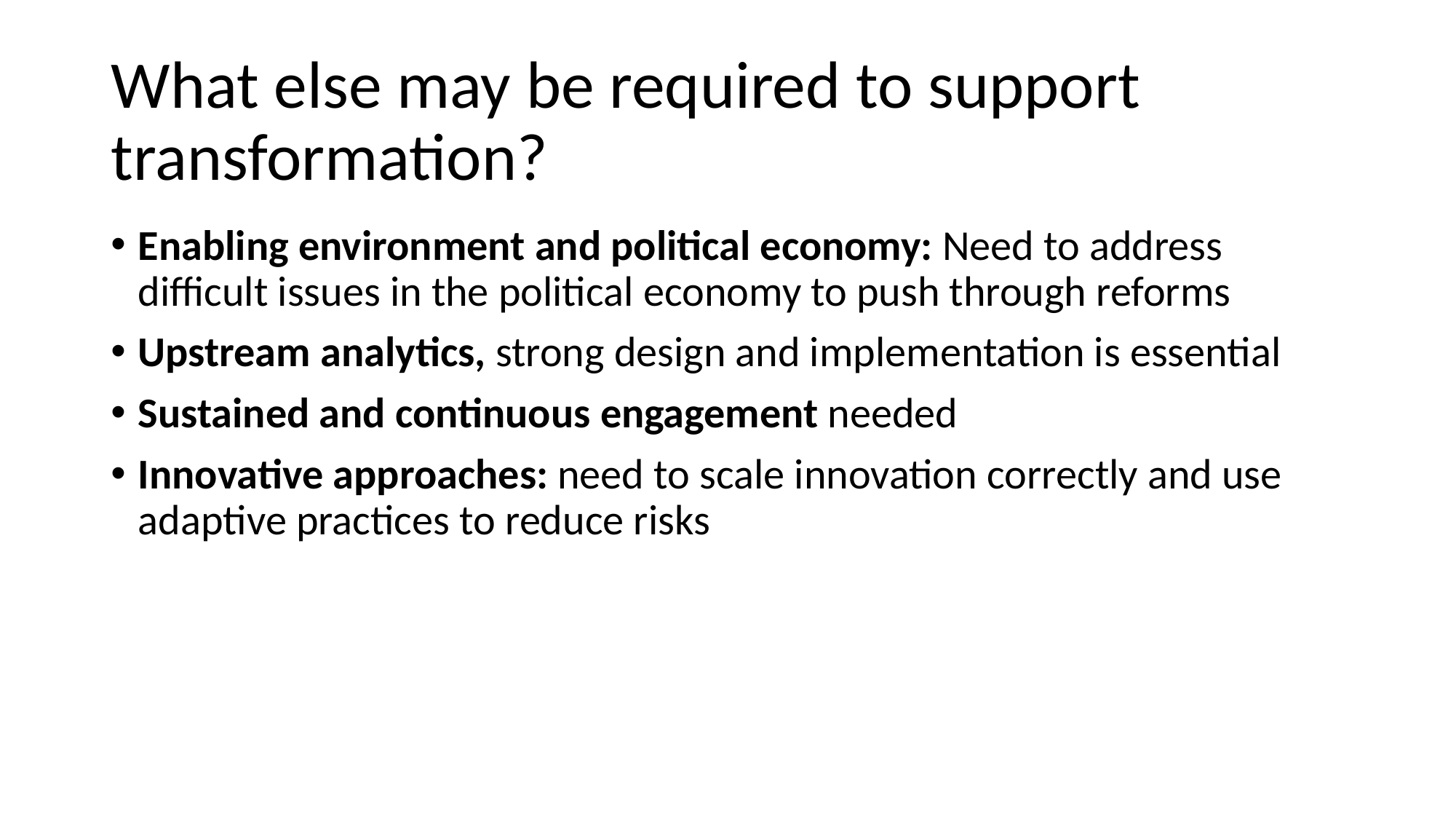

# What else may be required to support transformation?
Enabling environment and political economy: Need to address difficult issues in the political economy to push through reforms
Upstream analytics, strong design and implementation is essential
Sustained and continuous engagement needed
Innovative approaches: need to scale innovation correctly and use  adaptive practices to reduce risks